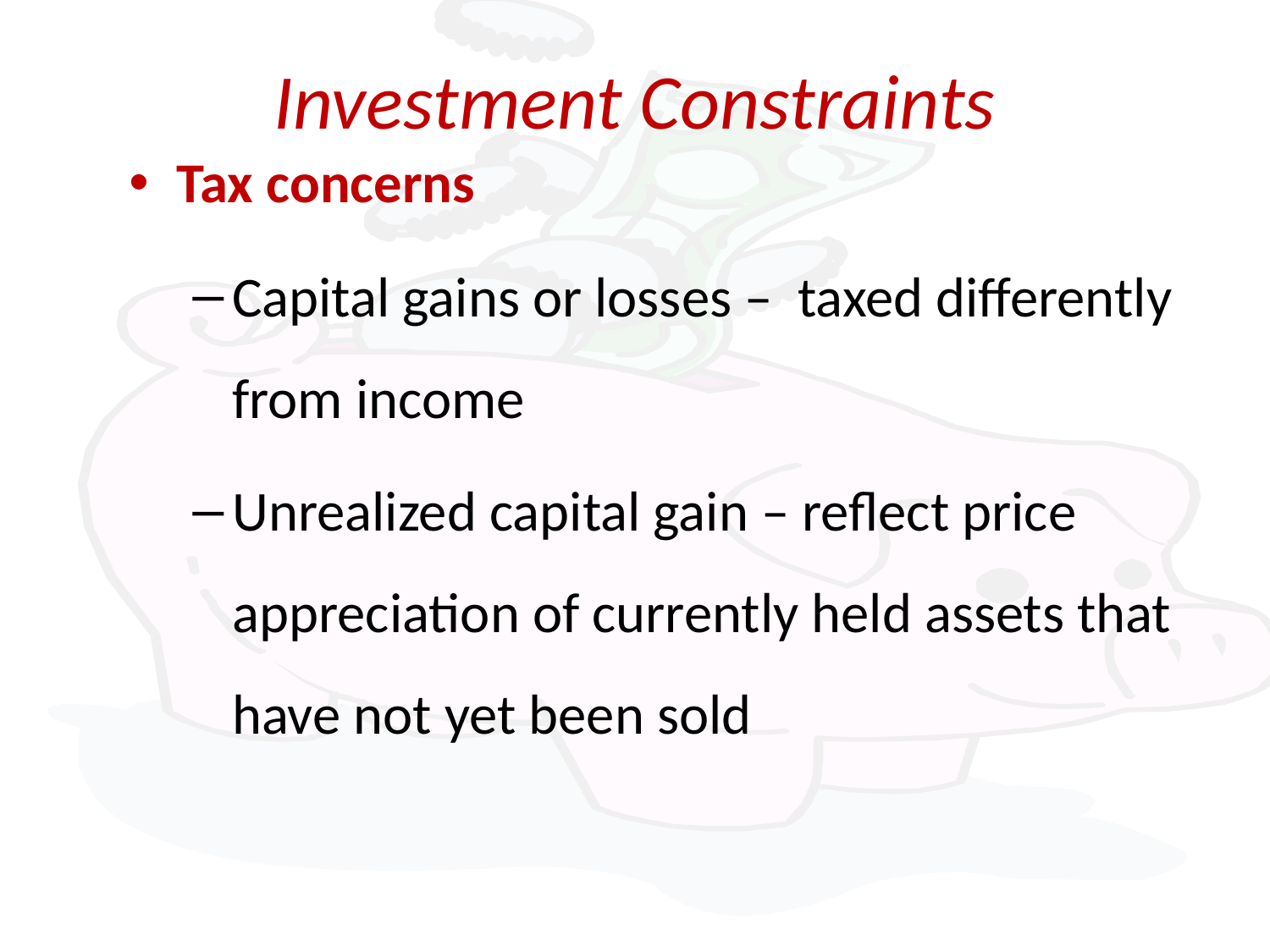

# Investment Constraints
Tax concerns
Capital gains or losses –  taxed differently from income
Unrealized capital gain – reflect price appreciation of currently held assets that have not yet been sold